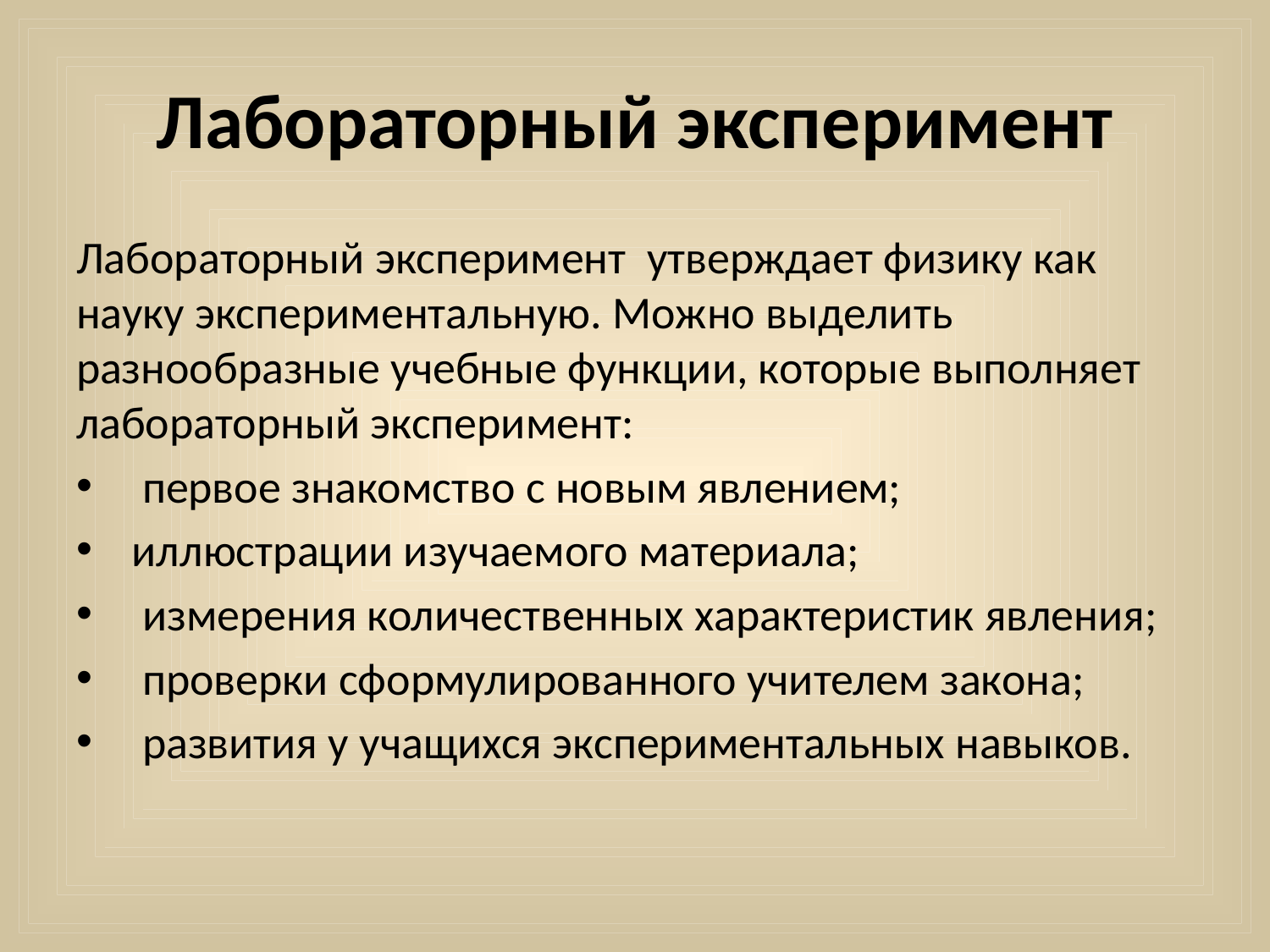

# Лабораторный эксперимент
Лабораторный эксперимент  утверждает физику как науку экспериментальную. Можно выделить разнообразные учебные функции, которые выполняет лабораторный эксперимент:
  первое знакомство с новым явлением;
 иллюстрации изучаемого материала;
  измерения количественных характеристик явления;
  проверки сформулированного учителем закона;
  развития у учащихся экспериментальных навыков.